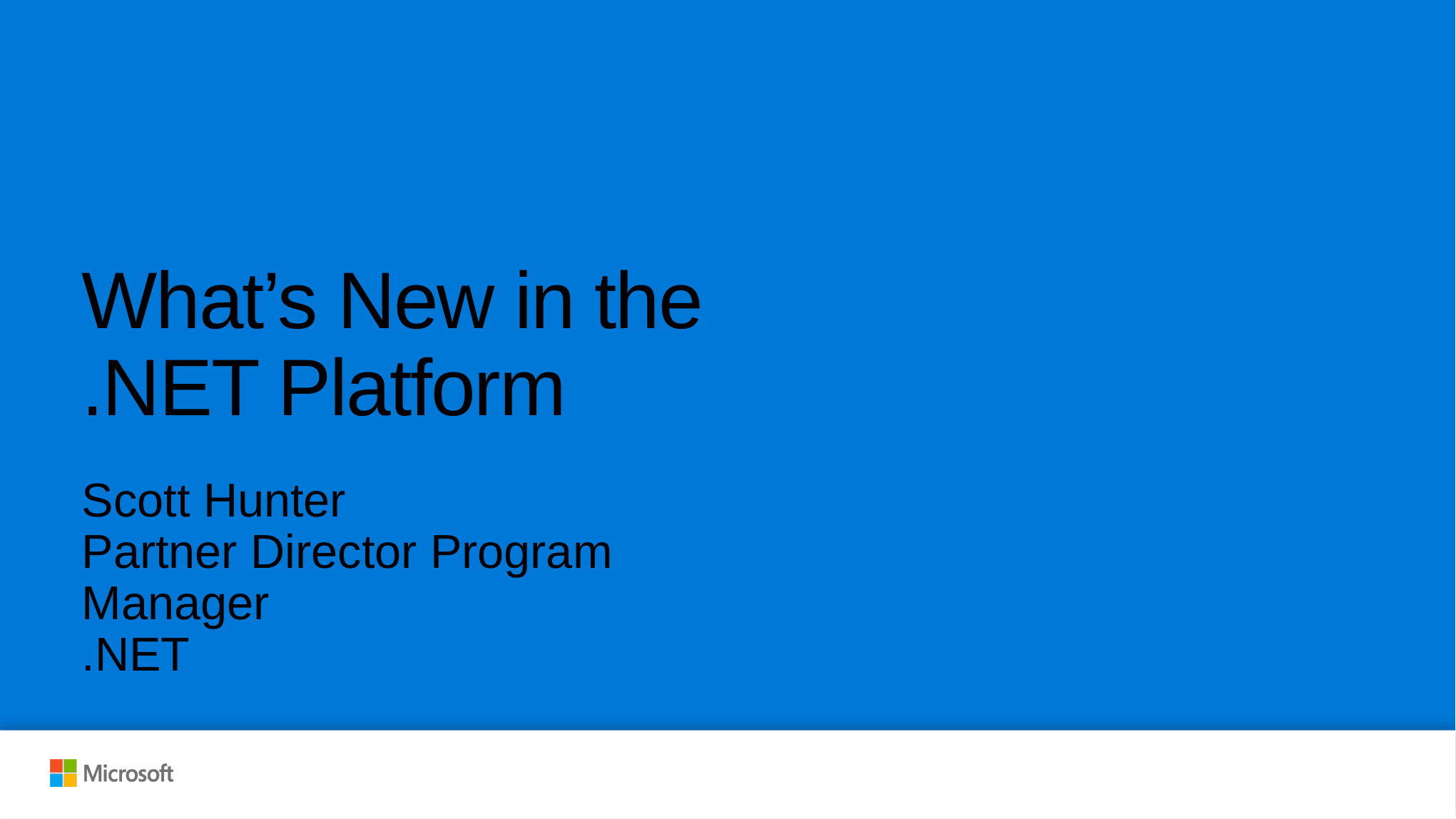

# What’s New in the .NET Platform
Scott Hunter
Partner Director Program Manager
.NET